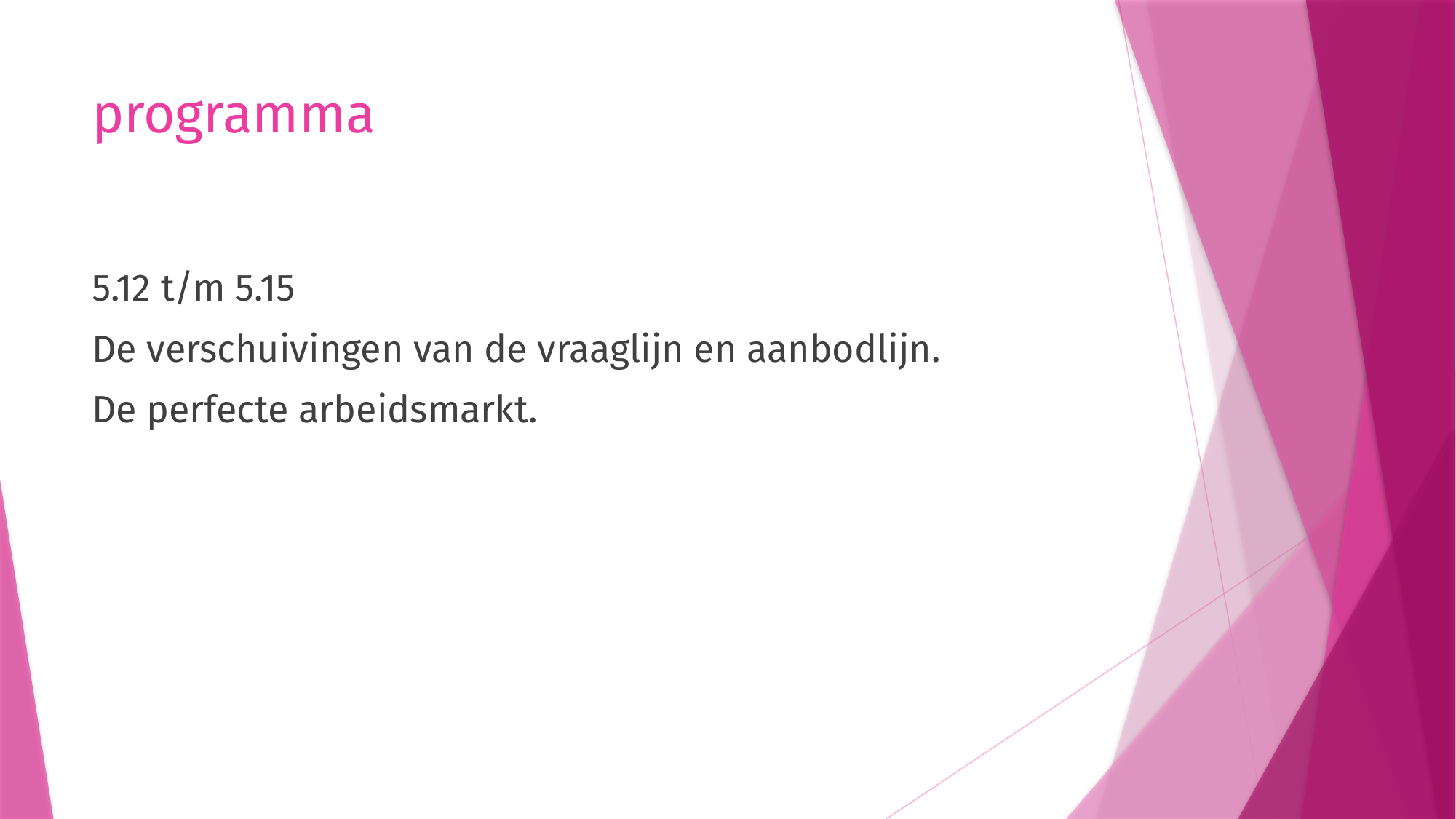

# programma
5.12 t/m 5.15
De verschuivingen van de vraaglijn en aanbodlijn.
De perfecte arbeidsmarkt.